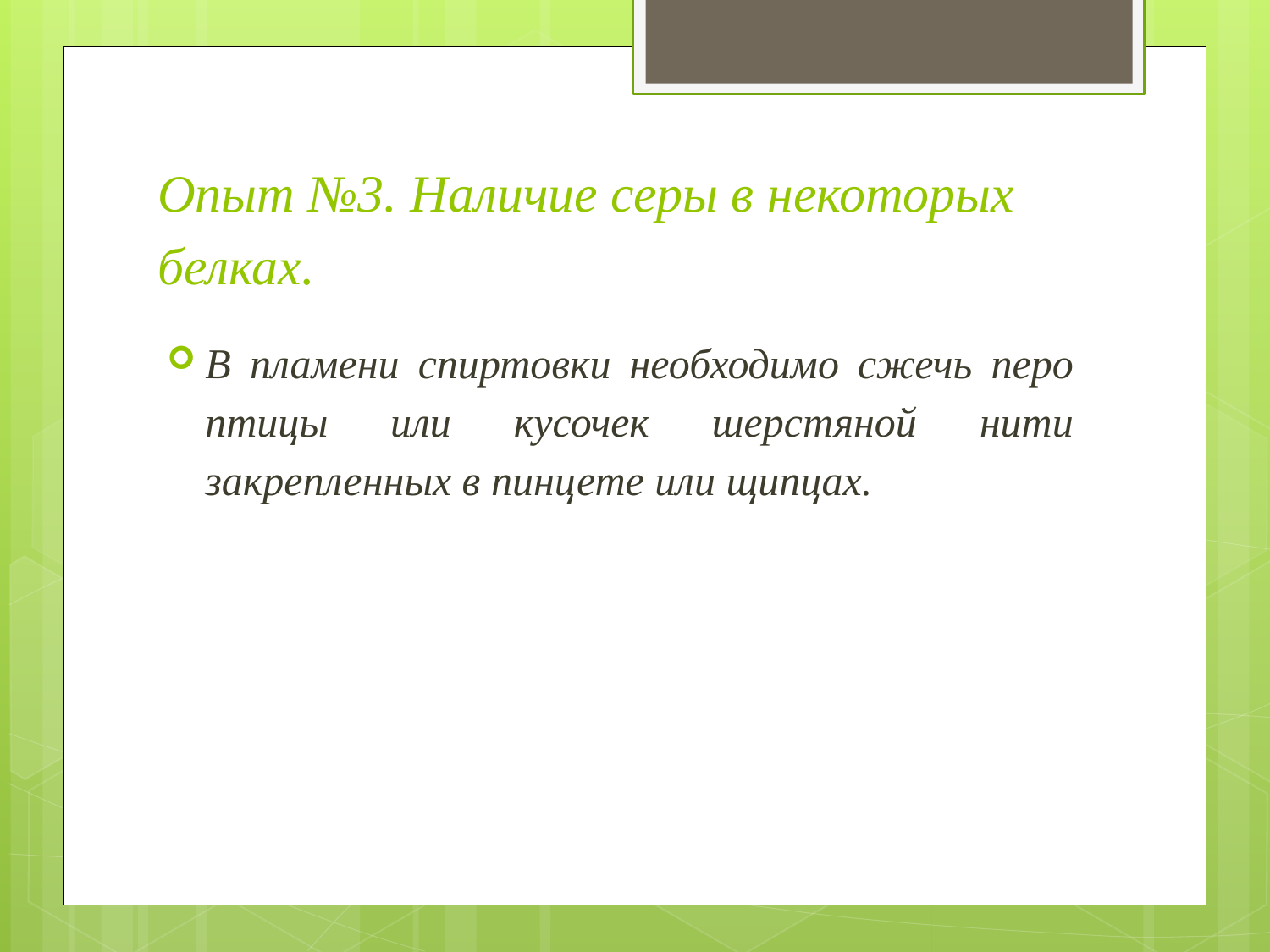

# Опыт №3. Наличие серы в некоторых белках.
В пламени спиртовки необходимо сжечь перо птицы или кусочек шерстяной нити закрепленных в пинцете или щипцах.